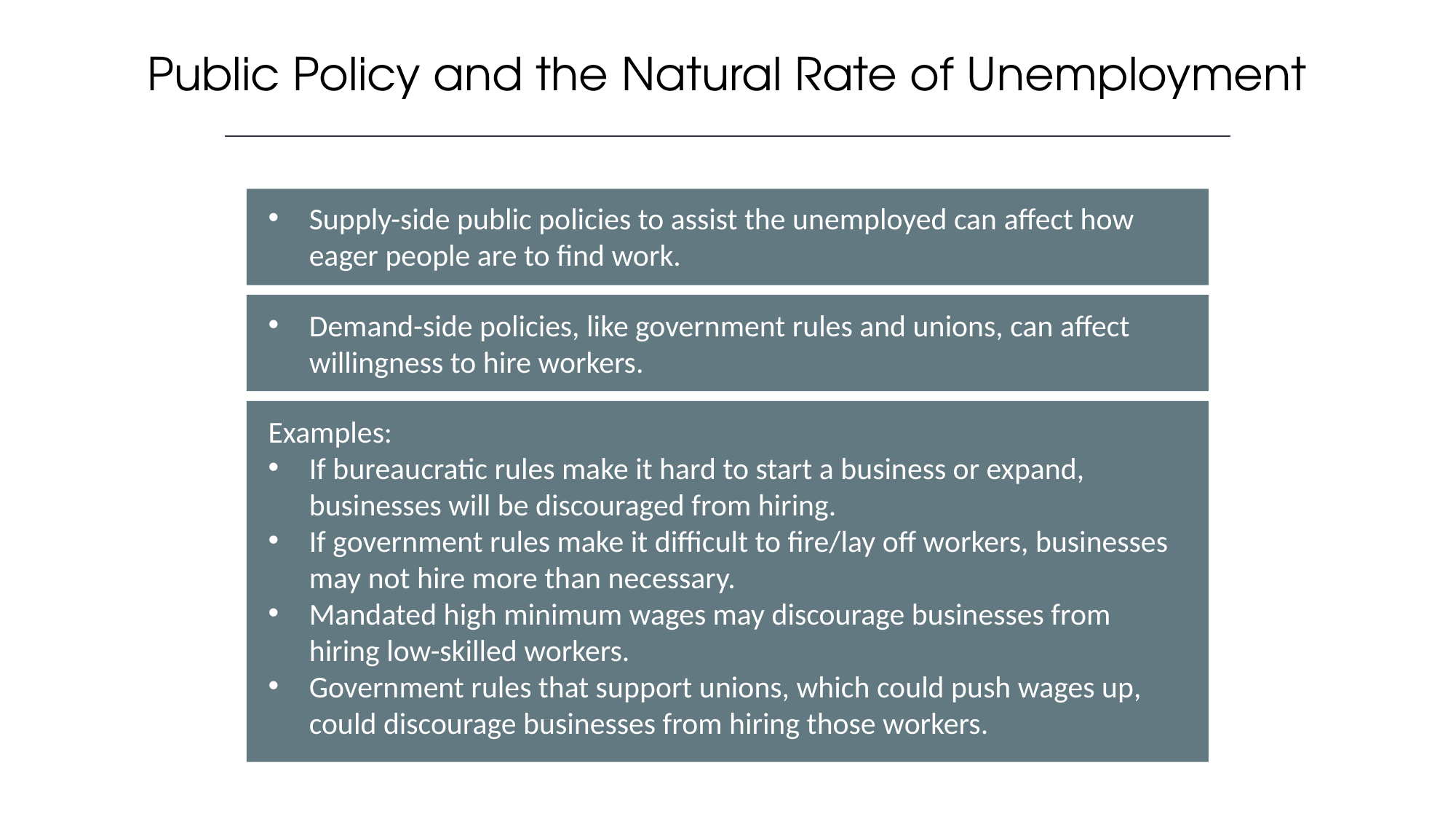

Public Policy and the Natural Rate of Unemployment

Supply-side public policies to assist the unemployed can affect how eager people are to find work.

Demand-side policies, like government rules and unions, can affect willingness to hire workers.

Examples:
If bureaucratic rules make it hard to start a business or expand, businesses will be discouraged from hiring.
If government rules make it difficult to fire/lay off workers, businesses may not hire more than necessary.
Mandated high minimum wages may discourage businesses from hiring low-skilled workers.
Government rules that support unions, which could push wages up, could discourage businesses from hiring those workers.